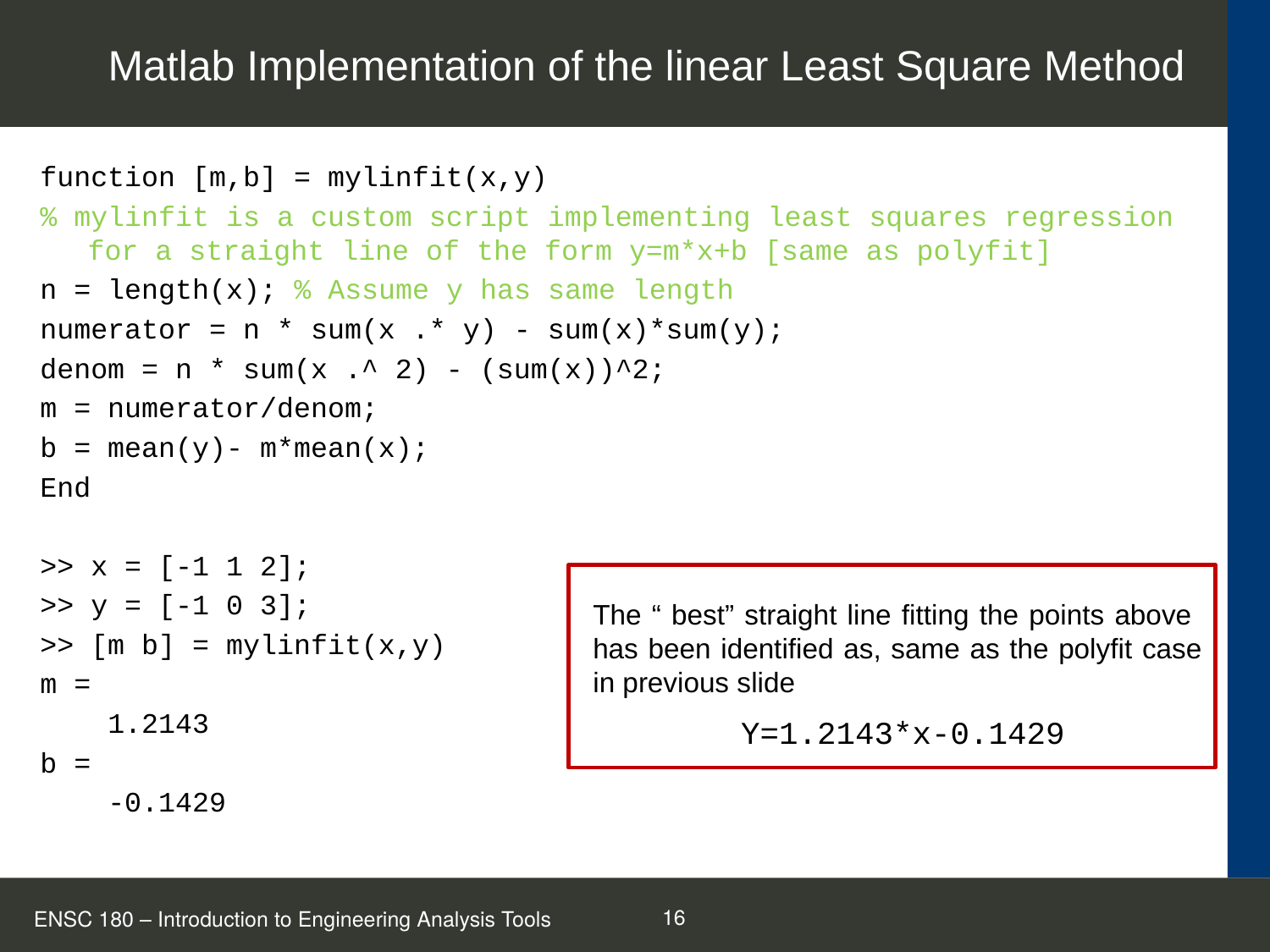

# Matlab Implementation of the linear Least Square Method
function [m,b] = mylinfit(x,y)
% mylinfit is a custom script implementing least squares regression for a straight line of the form y=m*x+b [same as polyfit]
n = length(x); % Assume y has same length
numerator = n * sum(x .* y) - sum(x)*sum(y);
denom = n * sum(x .^ 2) - (sum(x))^2;
m = numerator/denom;
b = mean(y)- m*mean(x);
End

>> x = [-1 1 2];
>> y = [-1 0 3];
>> [m b] = mylinfit(x,y)
m =
    1.2143
b =
    -0.1429

The “ best” straight line fitting the points above  has been identified as, same as the polyfit case in previous slide
Y=1.2143*x-0.1429
ENSC 180 – Introduction to Engineering Analysis Tools